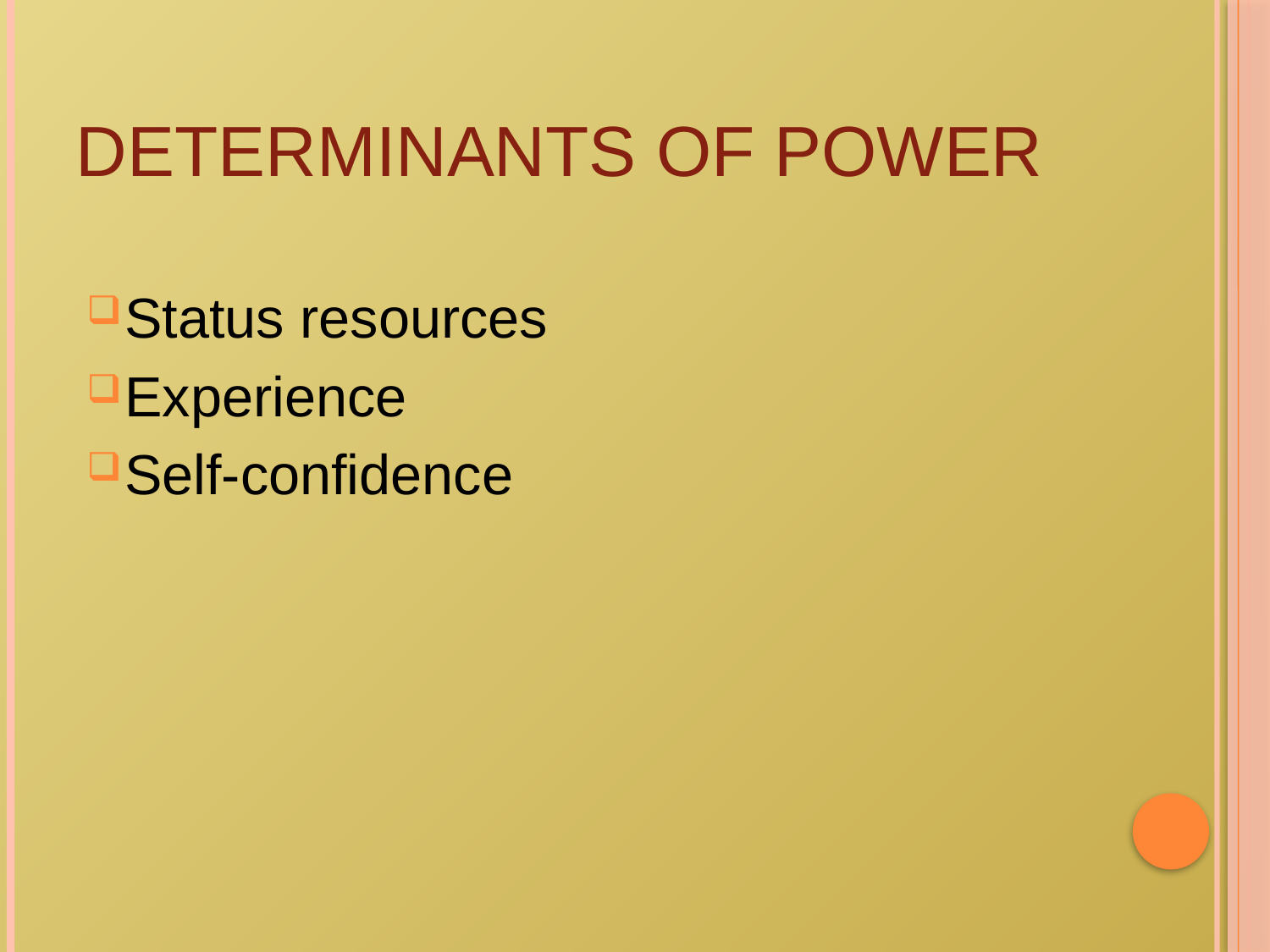

# Determinants of power
Status resources
Experience
Self-confidence